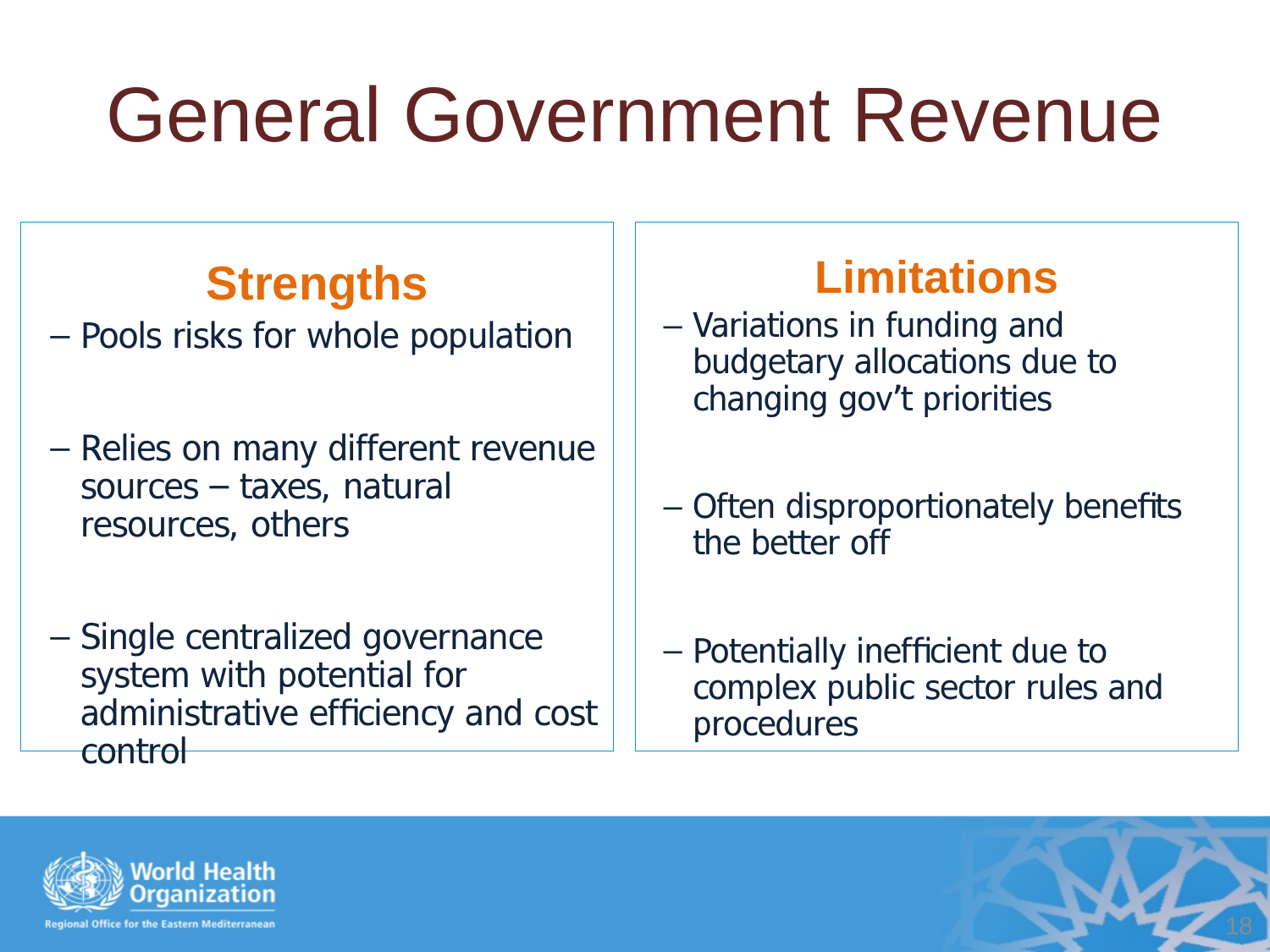

# General Government Revenue

Strengths
Pools risks for whole population

Relies on many different revenue sources – taxes, natural resources, others

Single centralized governance system with potential for administrative efficiency and cost control

Limitations
Variations in funding and budgetary allocations due to changing gov’t priorities

Often disproportionately benefits the better off

Potentially inefficient due to complex public sector rules and procedures
18